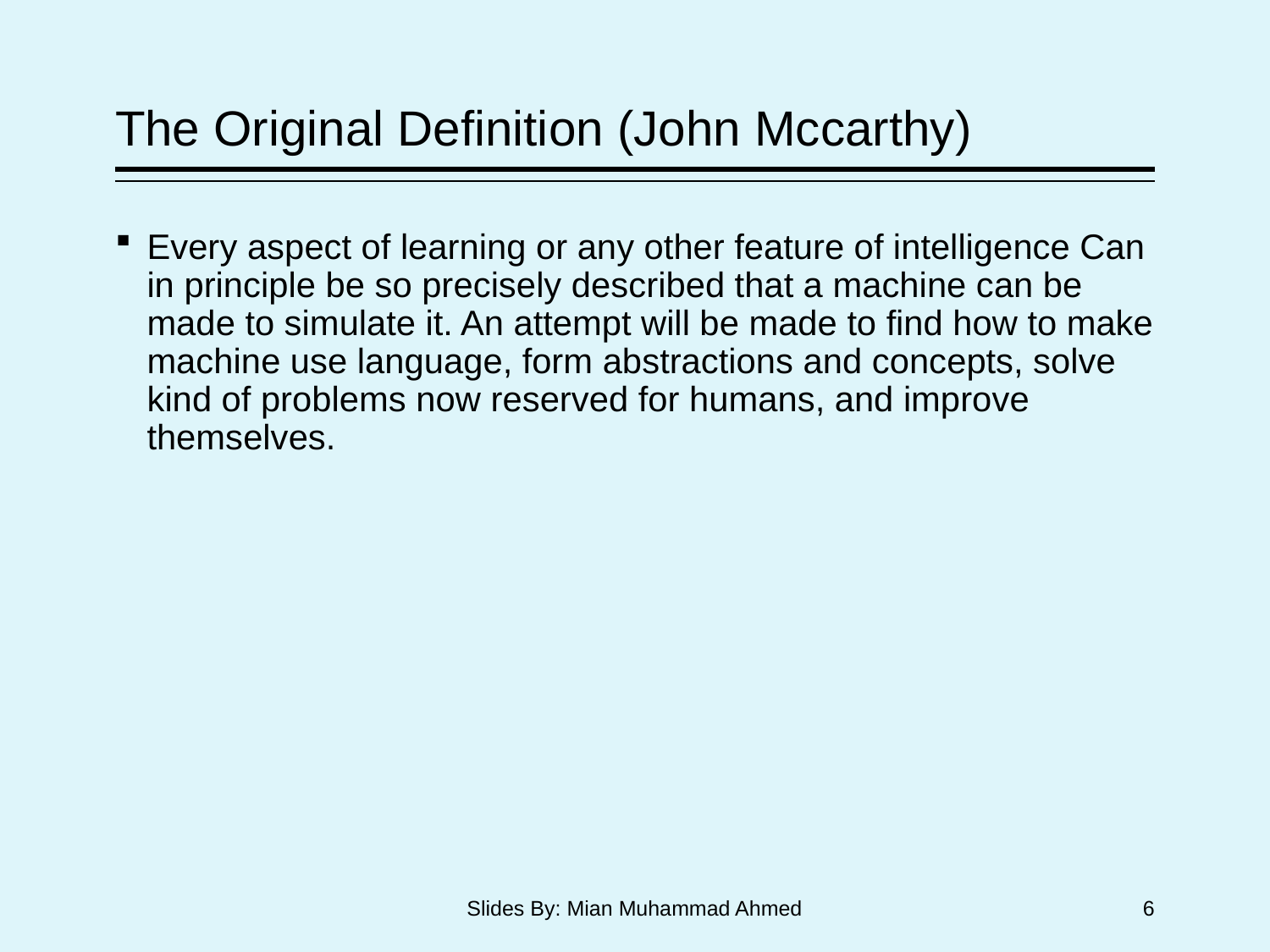

# The Original Definition (John Mccarthy)
Every aspect of learning or any other feature of intelligence Can in principle be so precisely described that a machine can be made to simulate it. An attempt will be made to find how to make machine use language, form abstractions and concepts, solve kind of problems now reserved for humans, and improve themselves.

Slides By: Mian Muhammad Ahmed
6